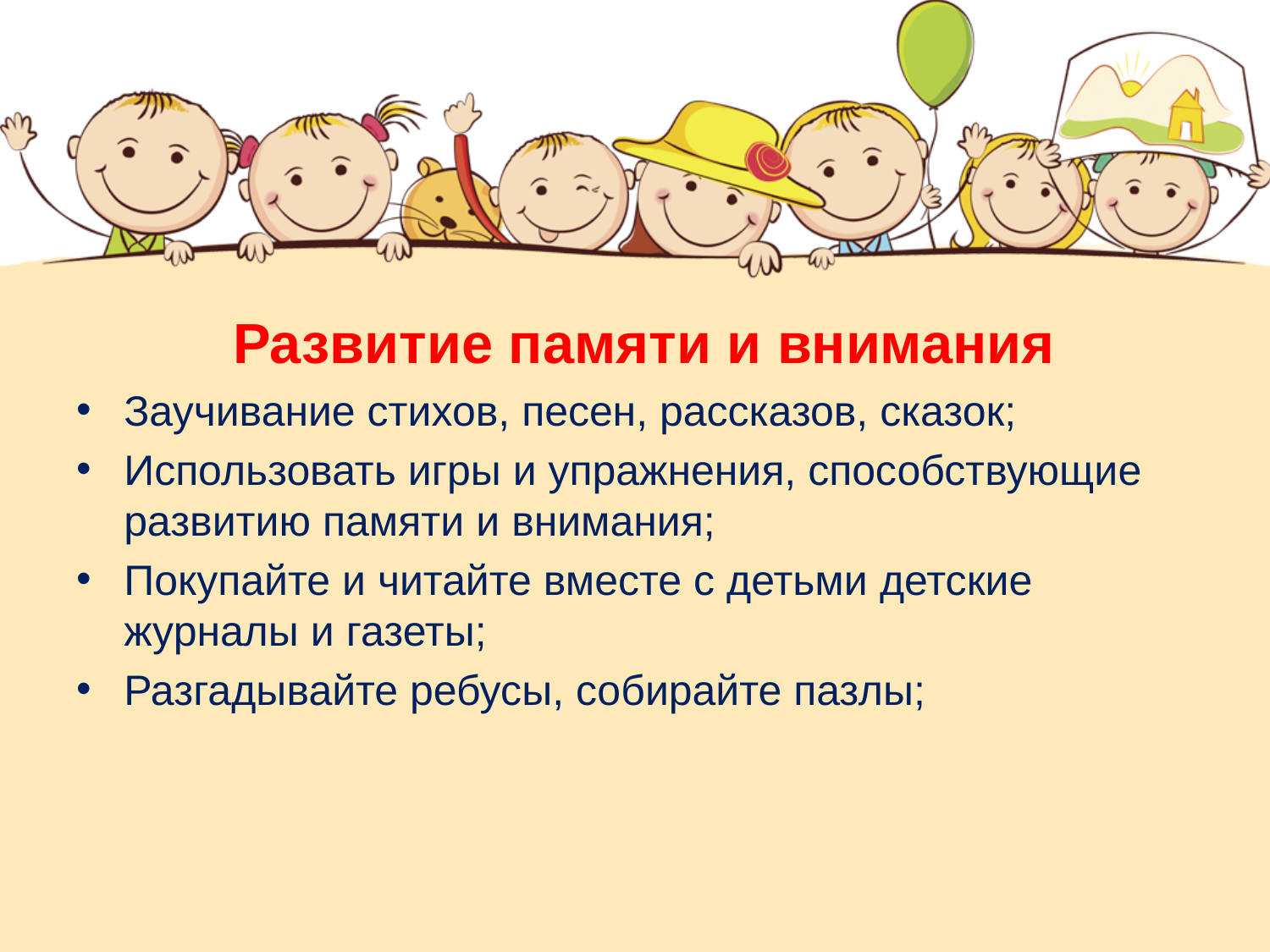

#

Развитие памяти и внимания
Заучивание стихов, песен, рассказов, сказок;
Использовать игры и упражнения, способствующие  развитию памяти и внимания;
Покупайте и читайте вместе с детьми детские журналы и газеты;
Разгадывайте ребусы, собирайте пазлы;